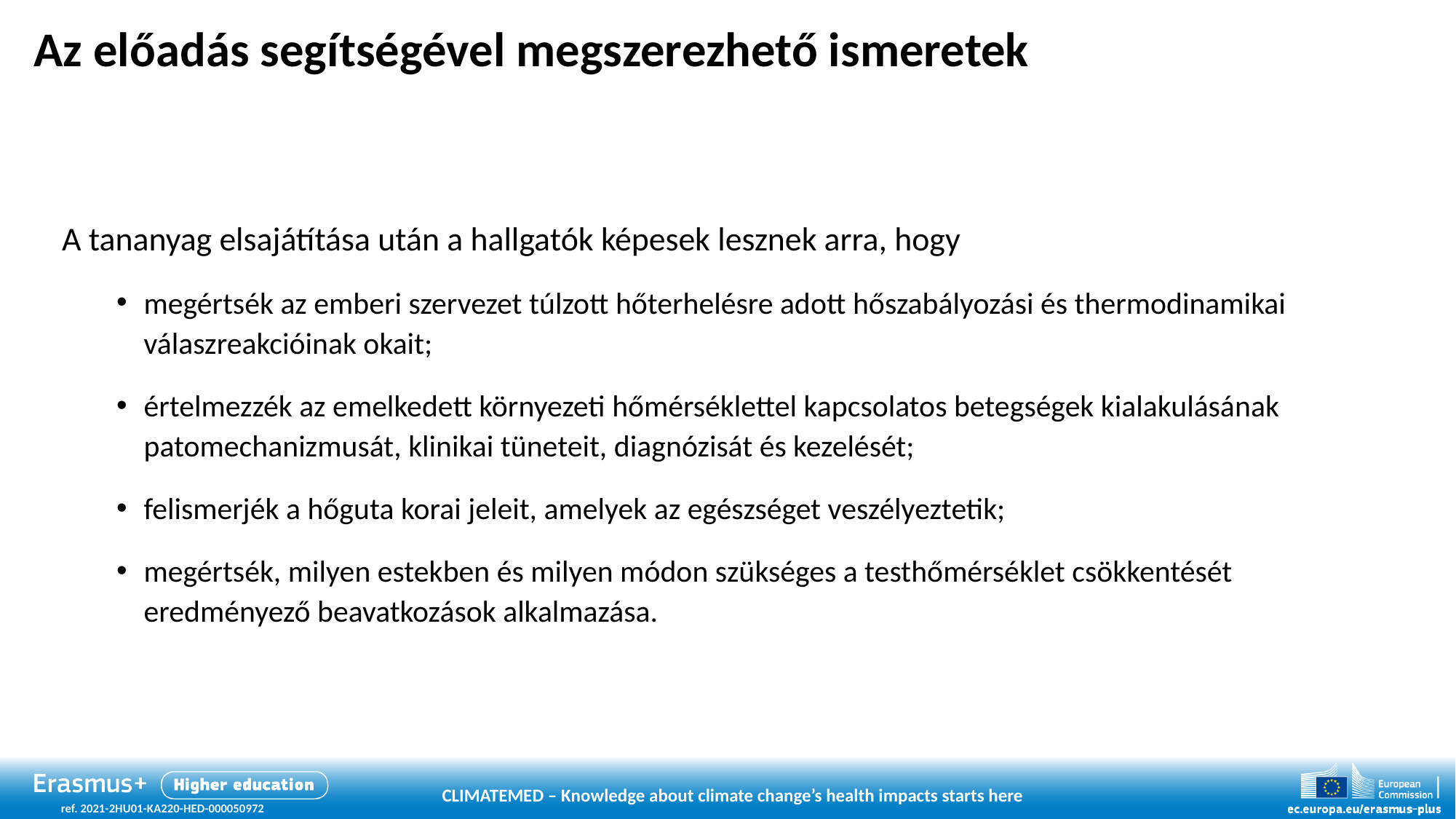

# Az előadás segítségével megszerezhető ismeretek
A tananyag elsajátítása után a hallgatók képesek lesznek arra, hogy
megértsék az emberi szervezet túlzott hőterhelésre adott hőszabályozási és thermodinamikai válaszreakcióinak okait;
értelmezzék az emelkedett környezeti hőmérséklettel kapcsolatos betegségek kialakulásának patomechanizmusát, klinikai tüneteit, diagnózisát és kezelését;
felismerjék a hőguta korai jeleit, amelyek az egészséget veszélyeztetik;
megértsék, milyen estekben és milyen módon szükséges a testhőmérséklet csökkentését eredményező beavatkozások alkalmazása.